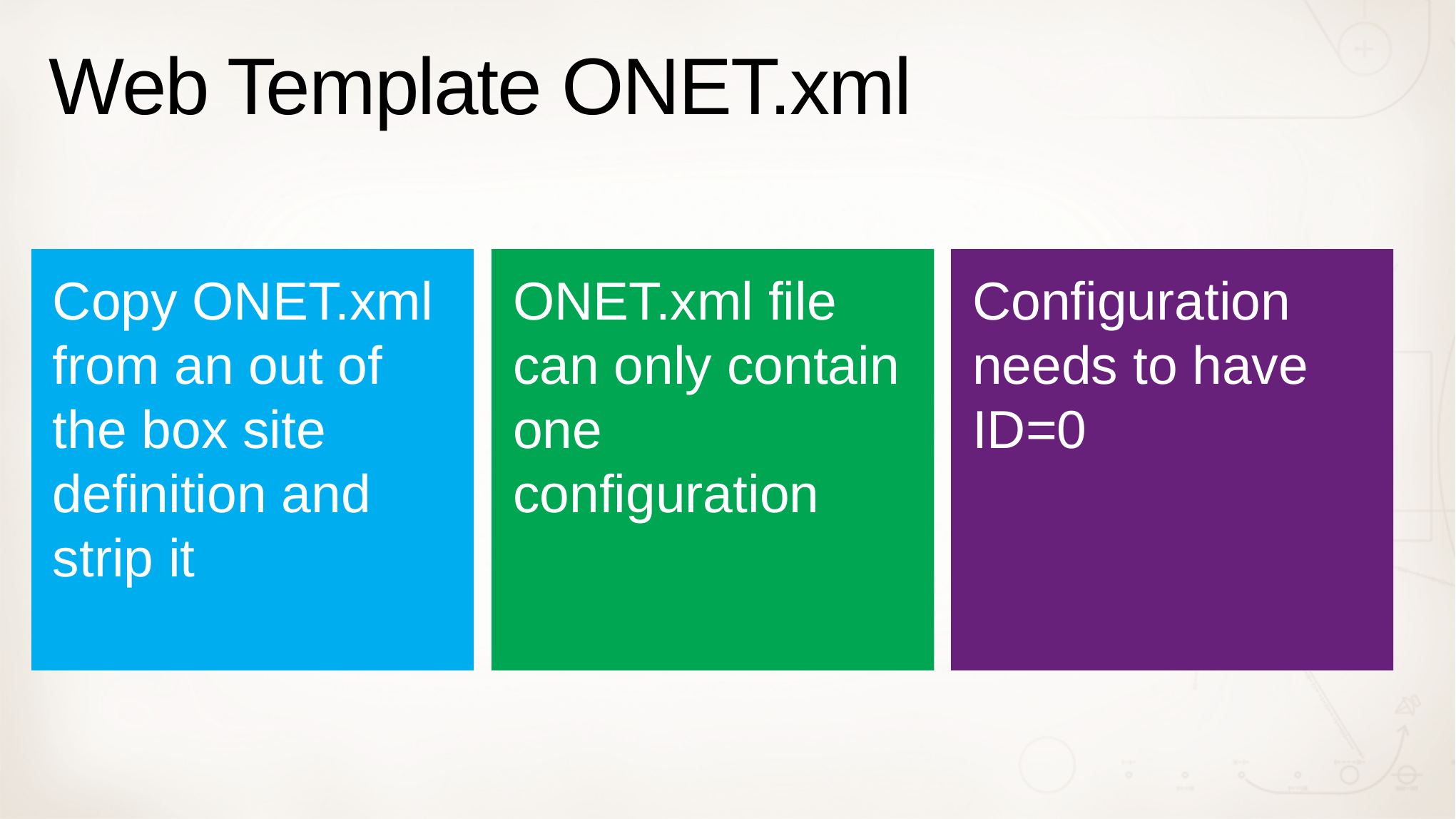

# Web Template ONET.xml
Copy ONET.xml from an out of the box site definition and strip it
ONET.xml file can only contain one configuration
Configuration needs to have ID=0